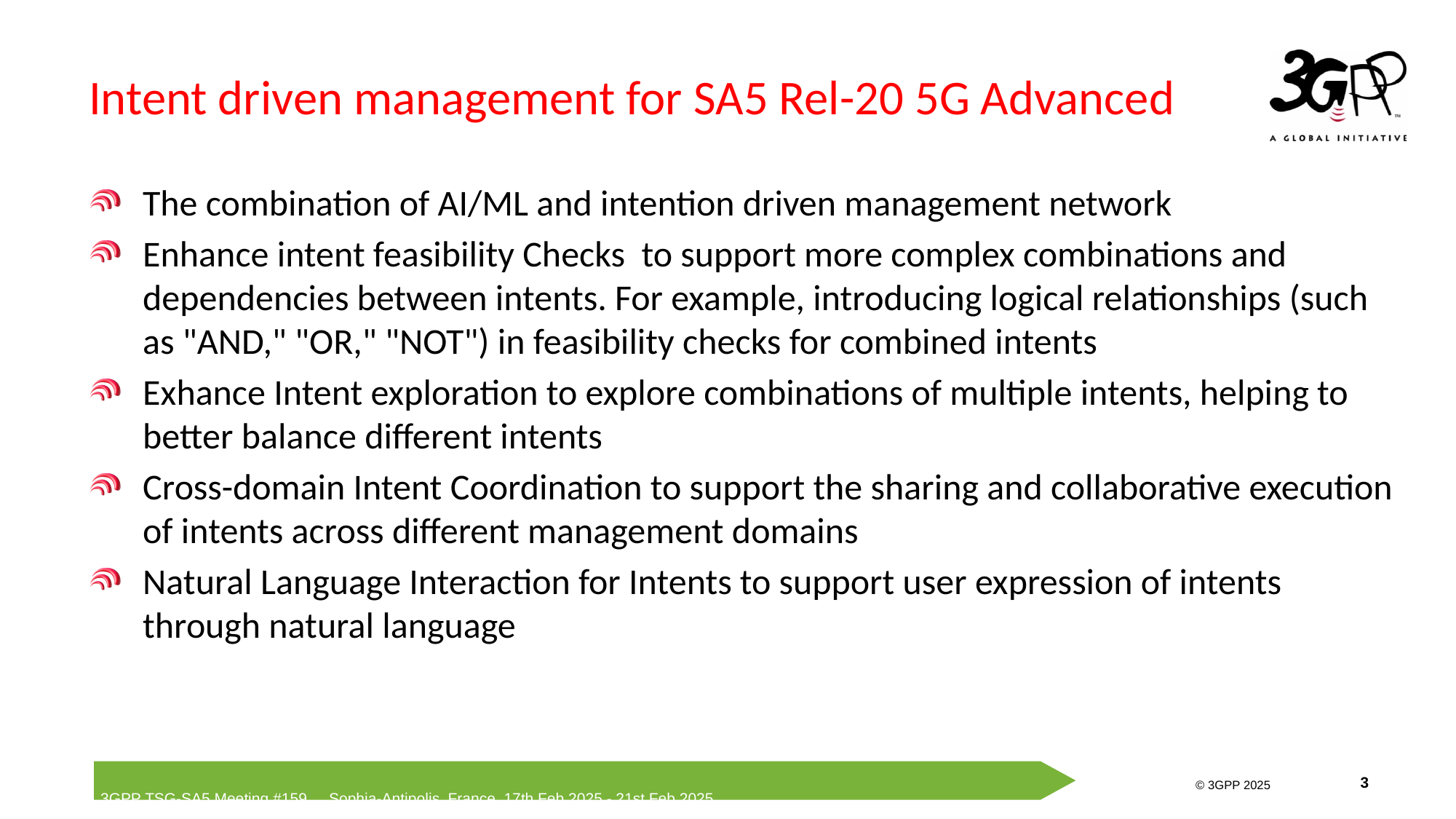

# Intent driven management for SA5 Rel-20 5G Advanced
The combination of AI/ML and intention driven management network
Enhance intent feasibility Checks  to support more complex combinations and dependencies between intents. For example, introducing logical relationships (such as "AND," "OR," "NOT") in feasibility checks for combined intents
Exhance Intent exploration to explore combinations of multiple intents, helping to better balance different intents
Cross-domain Intent Coordination to support the sharing and collaborative execution of intents across different management domains
Natural Language Interaction for Intents to support user expression of intents through natural language